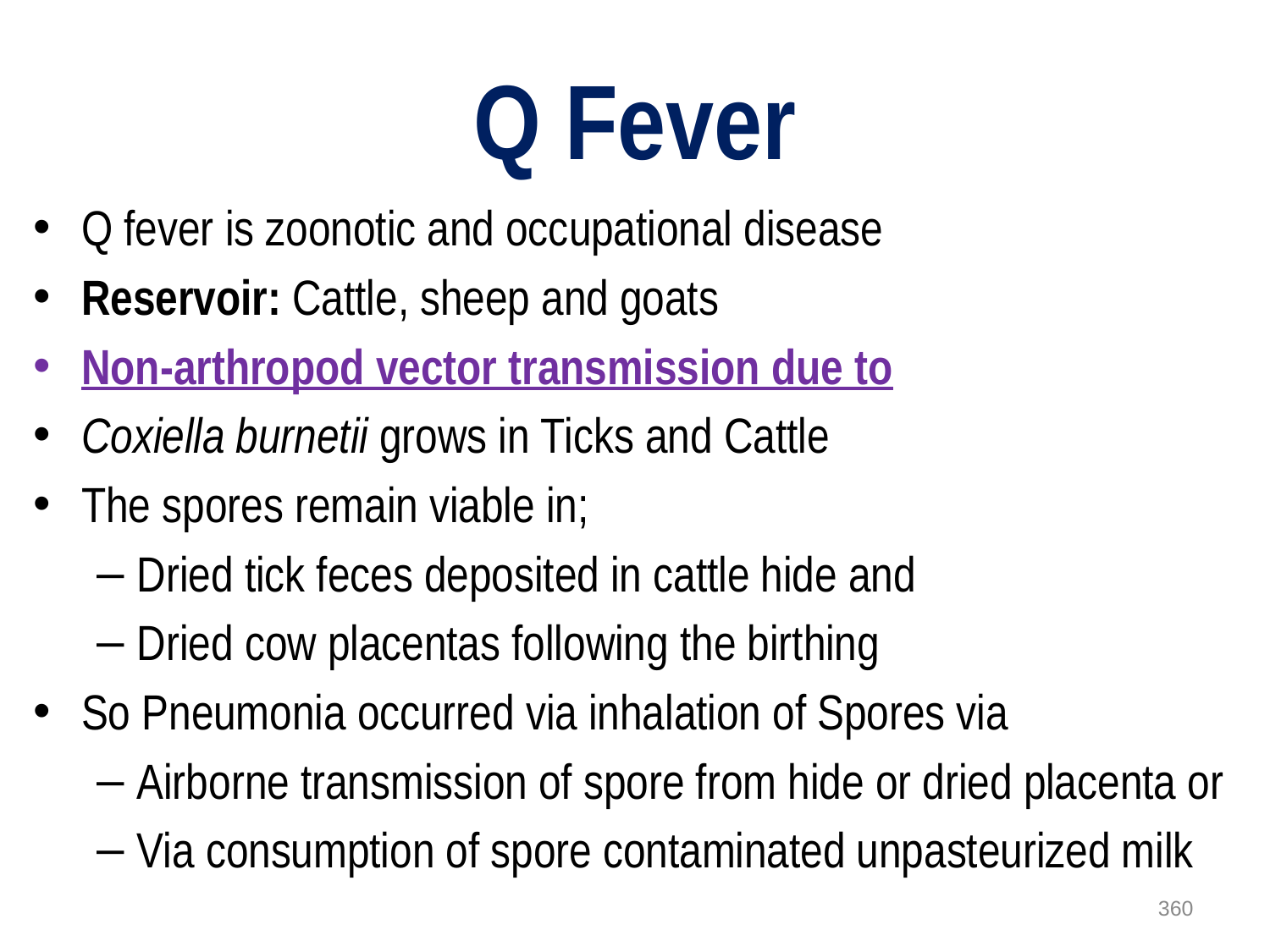

# Q Fever
Q fever is zoonotic and occupational disease
Reservoir: Cattle, sheep and goats
Non-arthropod vector transmission due to
Coxiella burnetii grows in Ticks and Cattle
The spores remain viable in;
Dried tick feces deposited in cattle hide and
Dried cow placentas following the birthing
So Pneumonia occurred via inhalation of Spores via
Airborne transmission of spore from hide or dried placenta or
Via consumption of spore contaminated unpasteurized milk

360